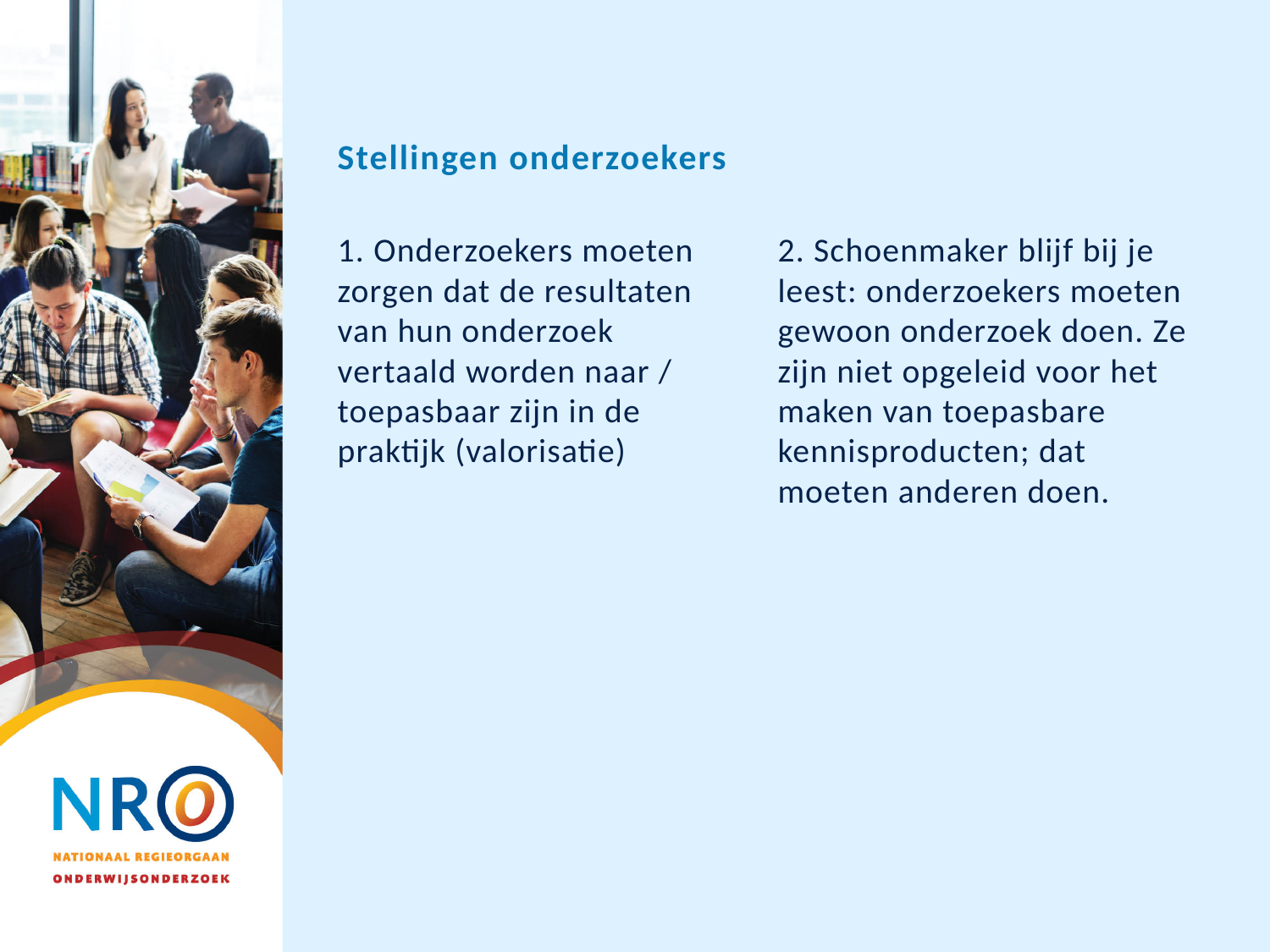

# Stellingen onderzoekers
1. Onderzoekers moeten zorgen dat de resultaten van hun onderzoek vertaald worden naar / toepasbaar zijn in de praktijk (valorisatie)

2. Schoenmaker blijf bij je leest: onderzoekers moeten gewoon onderzoek doen. Ze zijn niet opgeleid voor het maken van toepasbare kennisproducten; dat moeten anderen doen.